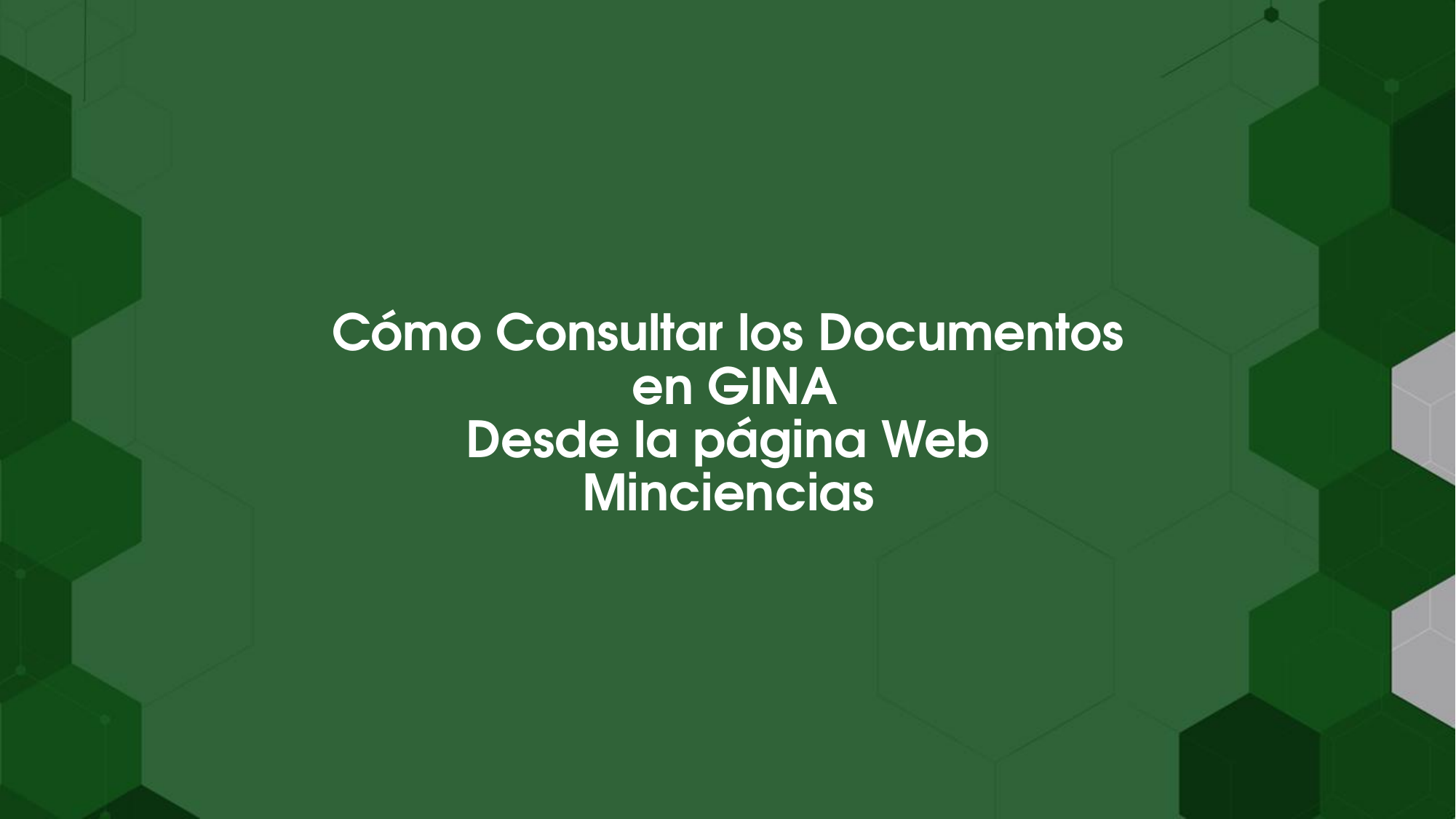

# Cómo Consultar los Documentos  en GINA
Desde la página Web Minciencias